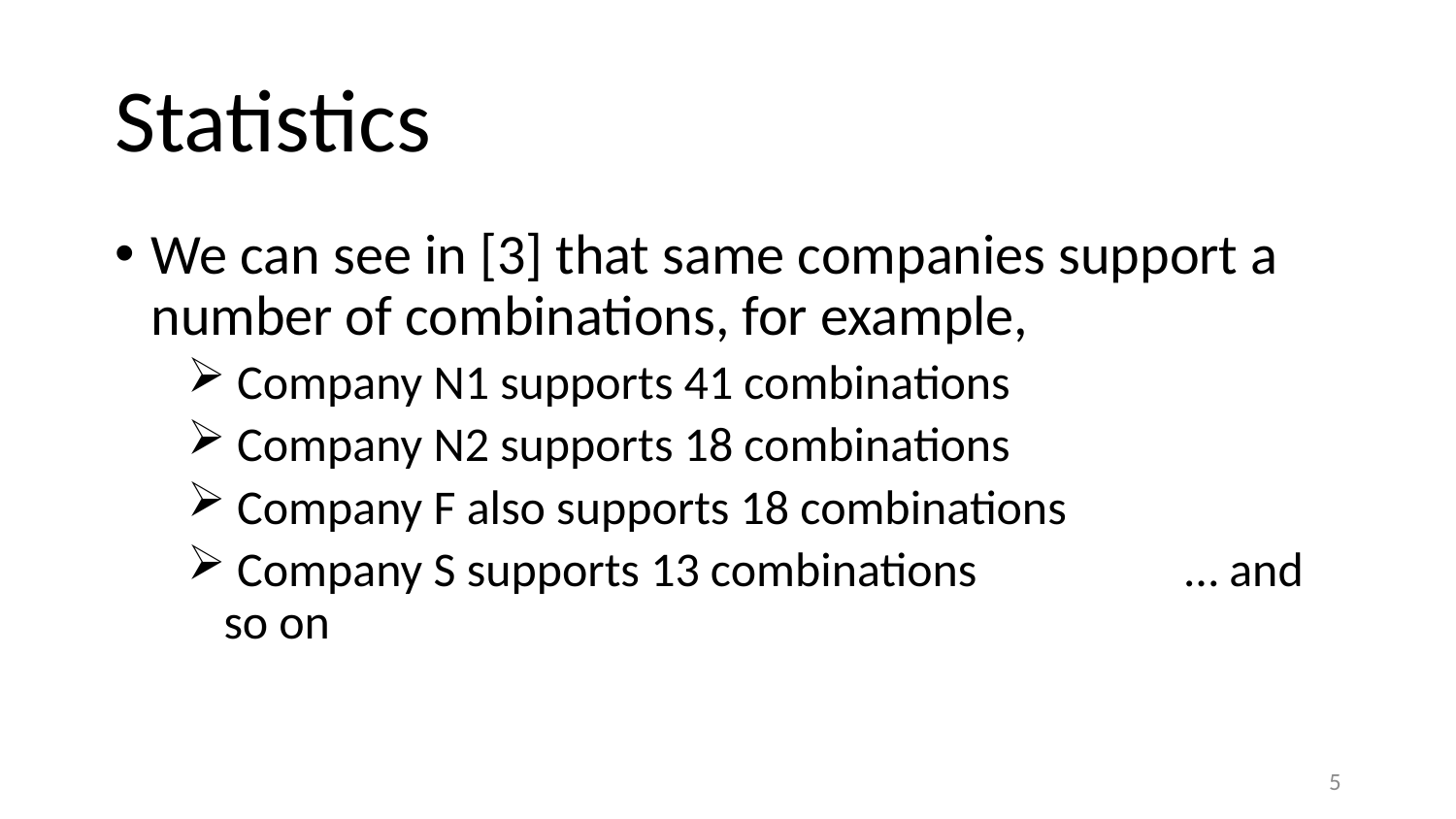

# Statistics
We can see in [3] that same companies support a number of combinations, for example,
 Company N1 supports 41 combinations
 Company N2 supports 18 combinations
 Company F also supports 18 combinations
 Company S supports 13 combinations	        … and so on
5